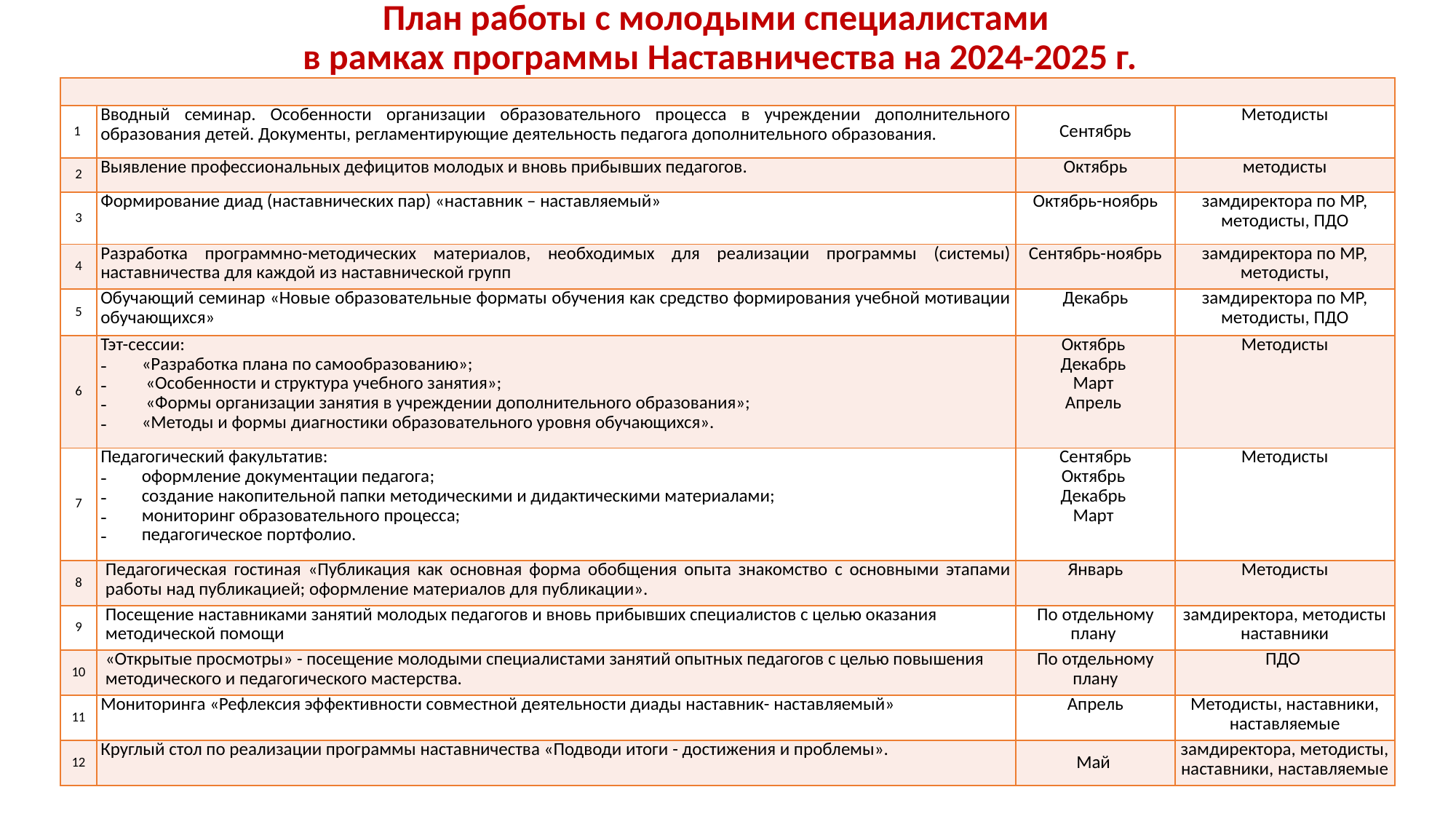

# План работы с молодыми специалистами в рамках программы Наставничества на 2024-2025 г.
|  |  |  |  |
| --- | --- | --- | --- |
| 1 | Вводный семинар. Особенности организации образовательного процесса в учреждении дополнительного образования детей. Документы, регламентирующие деятельность педагога дополнительного образования. | Сентябрь | Методисты |
| 2 | Выявление профессиональных дефицитов молодых и вновь прибывших педагогов. | Октябрь | методисты |
| 3 | Формирование диад (наставнических пар) «наставник – наставляемый» | Октябрь-ноябрь | замдиректора по МР, методисты, ПДО |
| 4 | Разработка программно-методических материалов, необходимых для реализации программы (системы) наставничества для каждой из наставнической групп | Сентябрь-ноябрь | замдиректора по МР, методисты, |
| 5 | Обучающий семинар «Новые образовательные форматы обучения как средство формирования учебной мотивации обучающихся» | Декабрь | замдиректора по МР, методисты, ПДО |
| 6 | Тэт-сессии: «Разработка плана по самообразованию»; «Особенности и структура учебного занятия»; «Формы организации занятия в учреждении дополнительного образования»; «Методы и формы диагностики образовательного уровня обучающихся». | Октябрь Декабрь Март Апрель | Методисты |
| 7 | Педагогический факультатив: оформление документации педагога; создание накопительной папки методическими и дидактическими материалами; мониторинг образовательного процесса; педагогическое портфолио. | Сентябрь Октябрь Декабрь Март | Методисты |
| 8 | Педагогическая гостиная «Публикация как основная форма обобщения опыта знакомство с основными этапами работы над публикацией; оформление материалов для публикации». | Январь | Методисты |
| 9 | Посещение наставниками занятий молодых педагогов и вновь прибывших специалистов с целью оказания методической помощи | По отдельному плану | замдиректора, методисты наставники |
| 10 | «Открытые просмотры» - посещение молодыми специалистами занятий опытных педагогов с целью повышения методического и педагогического мастерства. | По отдельному плану | ПДО |
| 11 | Мониторинга «Рефлексия эффективности совместной деятельности диады наставник- наставляемый» | Апрель | Методисты, наставники, наставляемые |
| 12 | Круглый стол по реализации программы наставничества «Подводи итоги - достижения и проблемы». | Май | замдиректора, методисты, наставники, наставляемые |